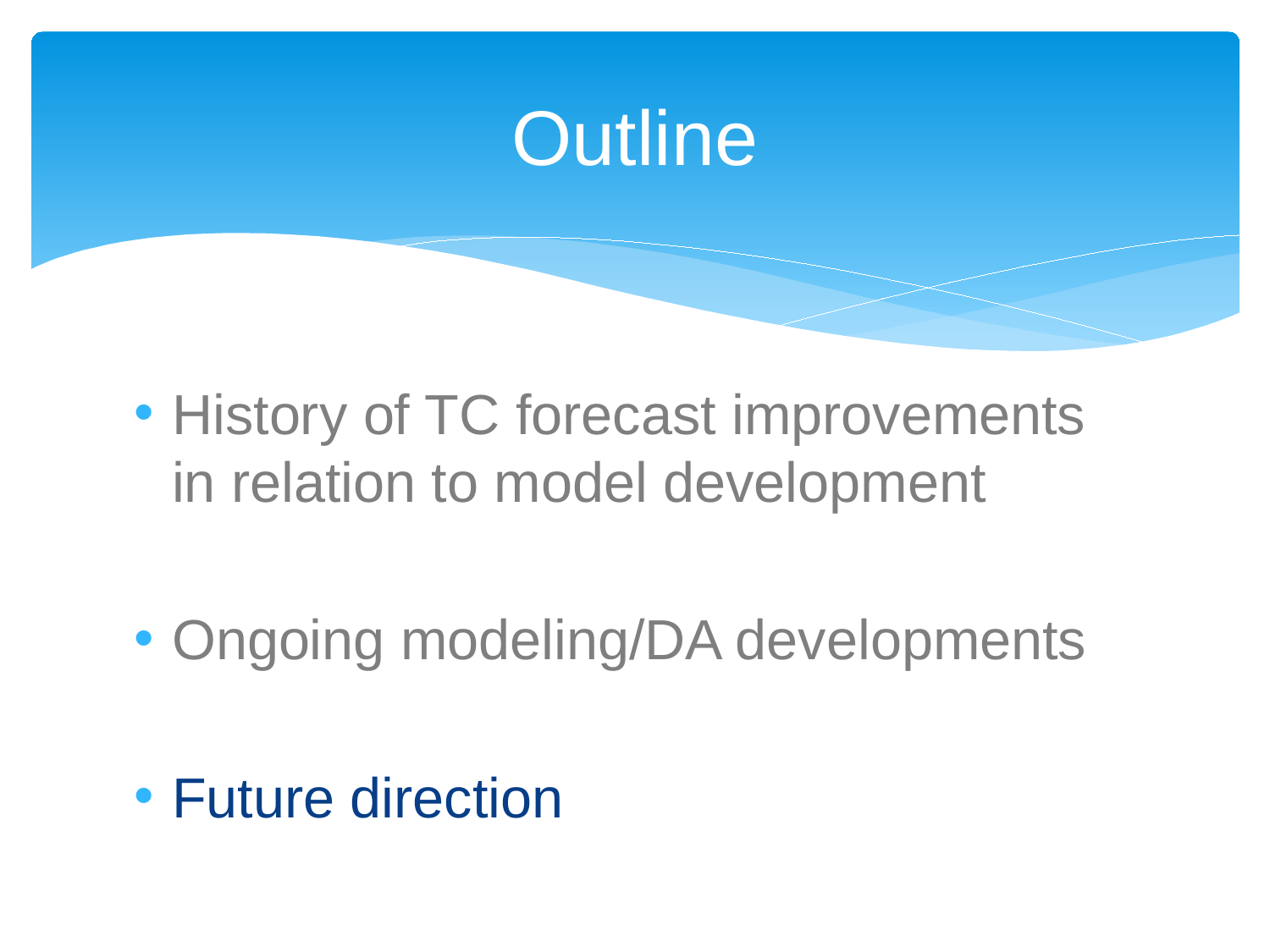

# Outline
History of TC forecast improvements in relation to model development

Ongoing modeling/DA developments

Future direction